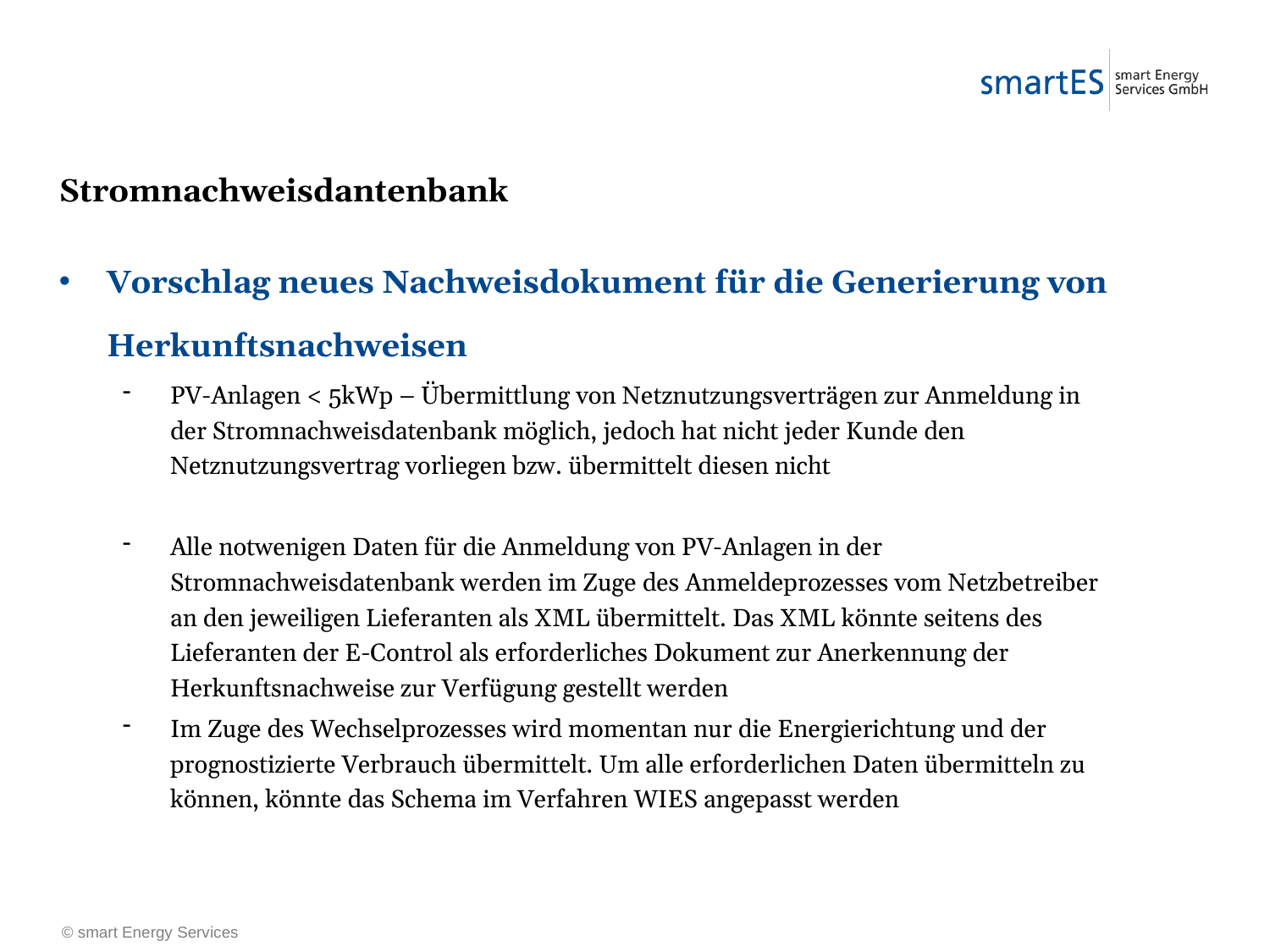

# Stromnachweisdantenbank
Vorschlag neues Nachweisdokument für die Generierung von Herkunftsnachweisen
PV-Anlagen < 5kWp – Übermittlung von Netznutzungsverträgen zur Anmeldung in der Stromnachweisdatenbank möglich, jedoch hat nicht jeder Kunde den Netznutzungsvertrag vorliegen bzw. übermittelt diesen nicht

Alle notwenigen Daten für die Anmeldung von PV-Anlagen in der Stromnachweisdatenbank werden im Zuge des Anmeldeprozesses vom Netzbetreiber an den jeweiligen Lieferanten als XML übermittelt. Das XML könnte seitens des Lieferanten der E-Control als erforderliches Dokument zur Anerkennung der Herkunftsnachweise zur Verfügung gestellt werden
Im Zuge des Wechselprozesses wird momentan nur die Energierichtung und der prognostizierte Verbrauch übermittelt. Um alle erforderlichen Daten übermitteln zu können, könnte das Schema im Verfahren WIES angepasst werden